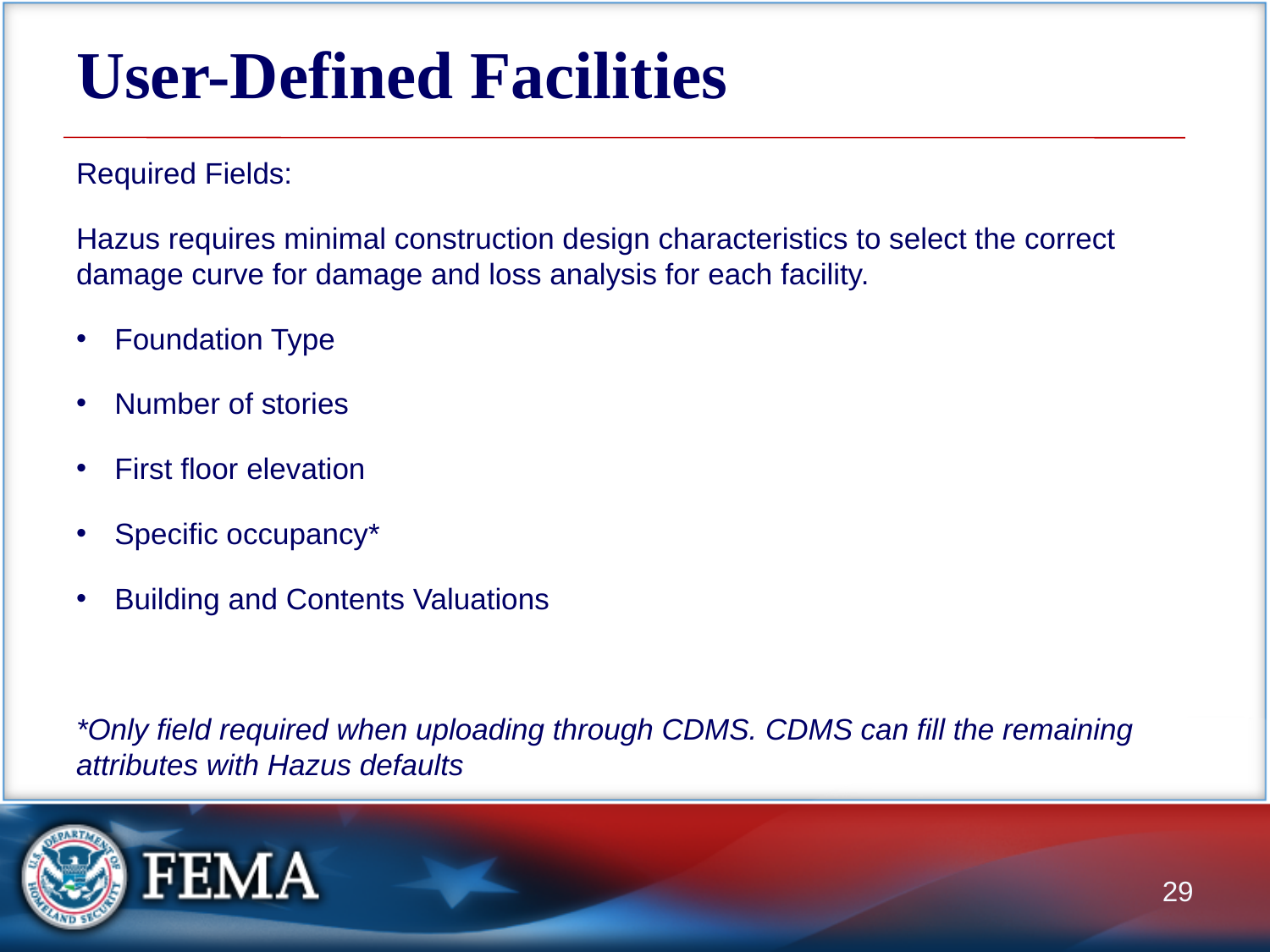

# User-Defined Facilities
Required Fields:
Hazus requires minimal construction design characteristics to select the correct damage curve for damage and loss analysis for each facility.
Foundation Type
Number of stories
First floor elevation
Specific occupancy*
Building and Contents Valuations

*Only field required when uploading through CDMS. CDMS can fill the remaining attributes with Hazus defaults
29